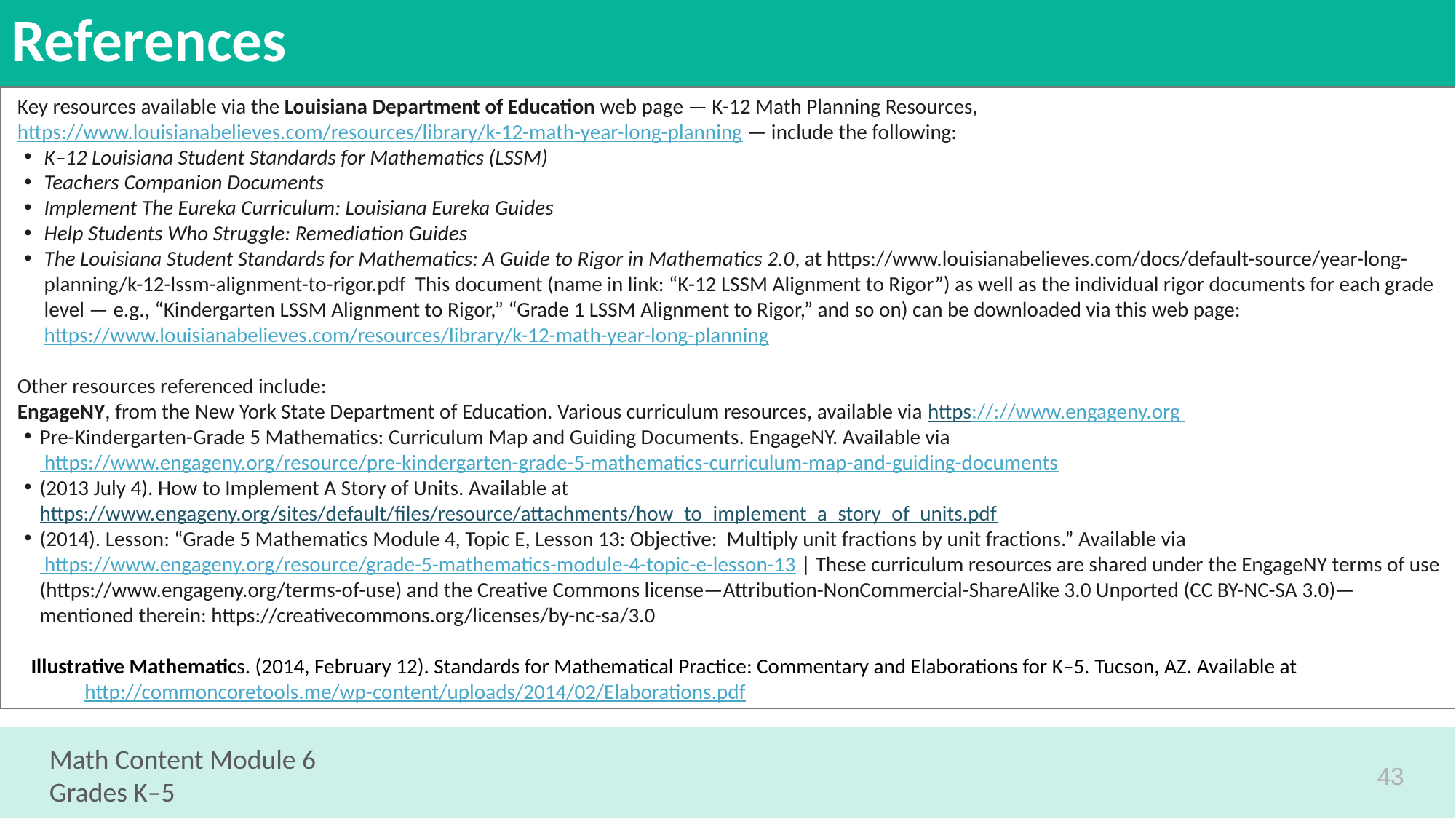

# References
Key resources available via the Louisiana Department of Education web page — K-12 Math Planning Resources, https://www.louisianabelieves.com/resources/library/k-12-math-year-long-planning — include the following:
K–12 Louisiana Student Standards for Mathematics (LSSM)
Teachers Companion Documents
Implement The Eureka Curriculum: Louisiana Eureka Guides
Help Students Who Struggle: Remediation Guides
The Louisiana Student Standards for Mathematics: A Guide to Rigor in Mathematics 2.0, at https://www.louisianabelieves.com/docs/default-source/year-long-planning/k-12-lssm-alignment-to-rigor.pdf  This document (name in link: “K-12 LSSM Alignment to Rigor”) as well as the individual rigor documents for each grade level — e.g., “Kindergarten LSSM Alignment to Rigor,” “Grade 1 LSSM Alignment to Rigor,” and so on) can be downloaded via this web page:
https://www.louisianabelieves.com/resources/library/k-12-math-year-long-planning

Other resources referenced include:
EngageNY, from the New York State Department of Education. Various curriculum resources, available via https://://www.engageny.org
Pre-Kindergarten-Grade 5 Mathematics: Curriculum Map and Guiding Documents. EngageNY. Available via https://www.engageny.org/resource/pre-kindergarten-grade-5-mathematics-curriculum-map-and-guiding-documents
(2013 July 4). How to Implement A Story of Units. Available at  https://www.engageny.org/sites/default/files/resource/attachments/how_to_implement_a_story_of_units.pdf
(2014). Lesson: “Grade 5 Mathematics Module 4, Topic E, Lesson 13: Objective:  Multiply unit fractions by unit fractions.” Available via https://www.engageny.org/resource/grade-5-mathematics-module-4-topic-e-lesson-13 | These curriculum resources are shared under the EngageNY terms of use (https://www.engageny.org/terms-of-use) and the Creative Commons license—Attribution-NonCommercial-ShareAlike 3.0 Unported (CC BY-NC-SA 3.0)—mentioned therein: https://creativecommons.org/licenses/by-nc-sa/3.0

Illustrative Mathematics. (2014, February 12). Standards for Mathematical Practice: Commentary and Elaborations for K–5. Tucson, AZ. Available at
 http://commoncoretools.me/wp-content/uploads/2014/02/Elaborations.pdf

Math Content Module 6
Grades K–5
43